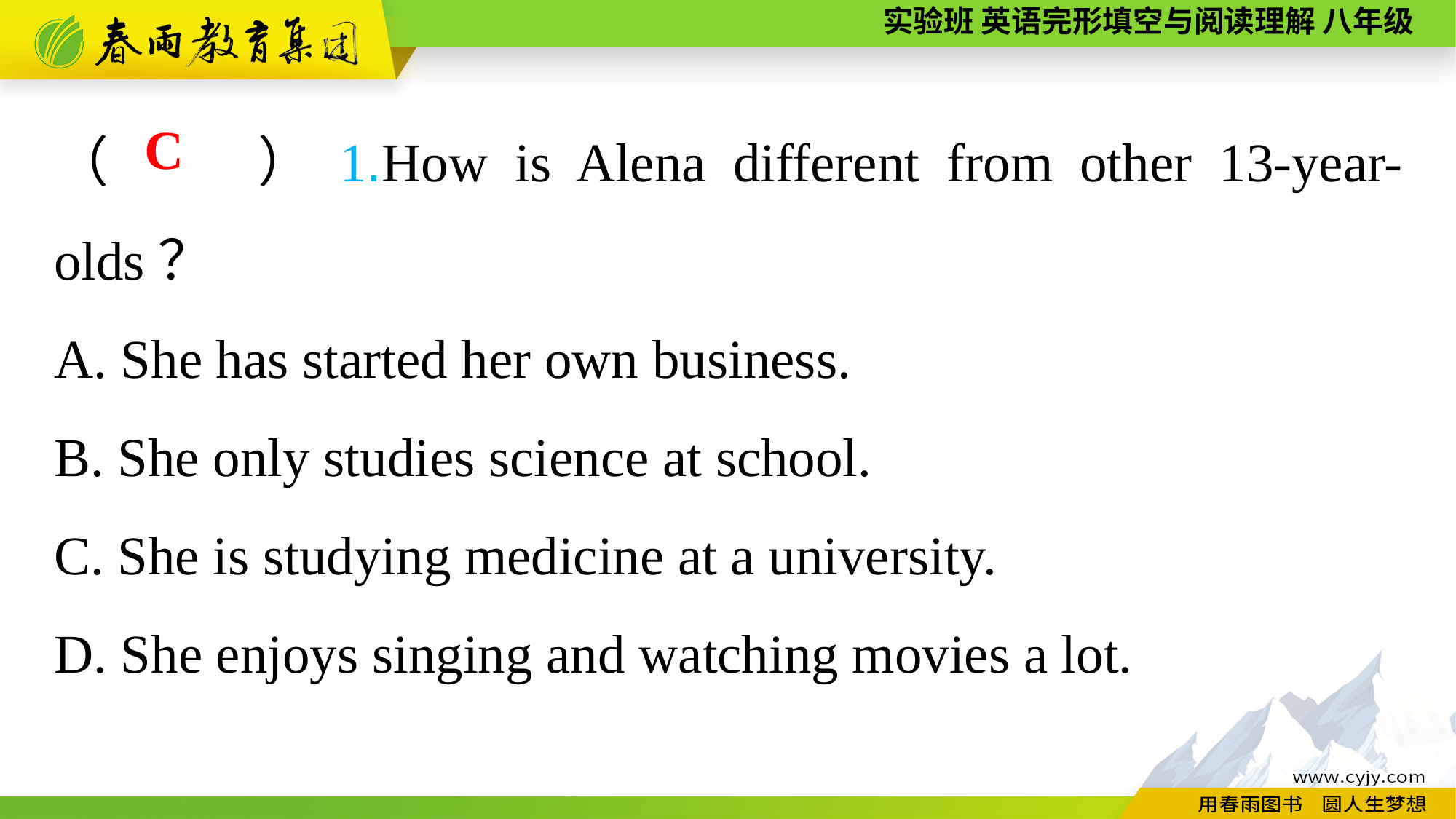

（　　）1.How is Alena different from other 13-year-olds？
A. She has started her own business.
B. She only studies science at school.
C. She is studying medicine at a university.
D. She enjoys singing and watching movies a lot.
C